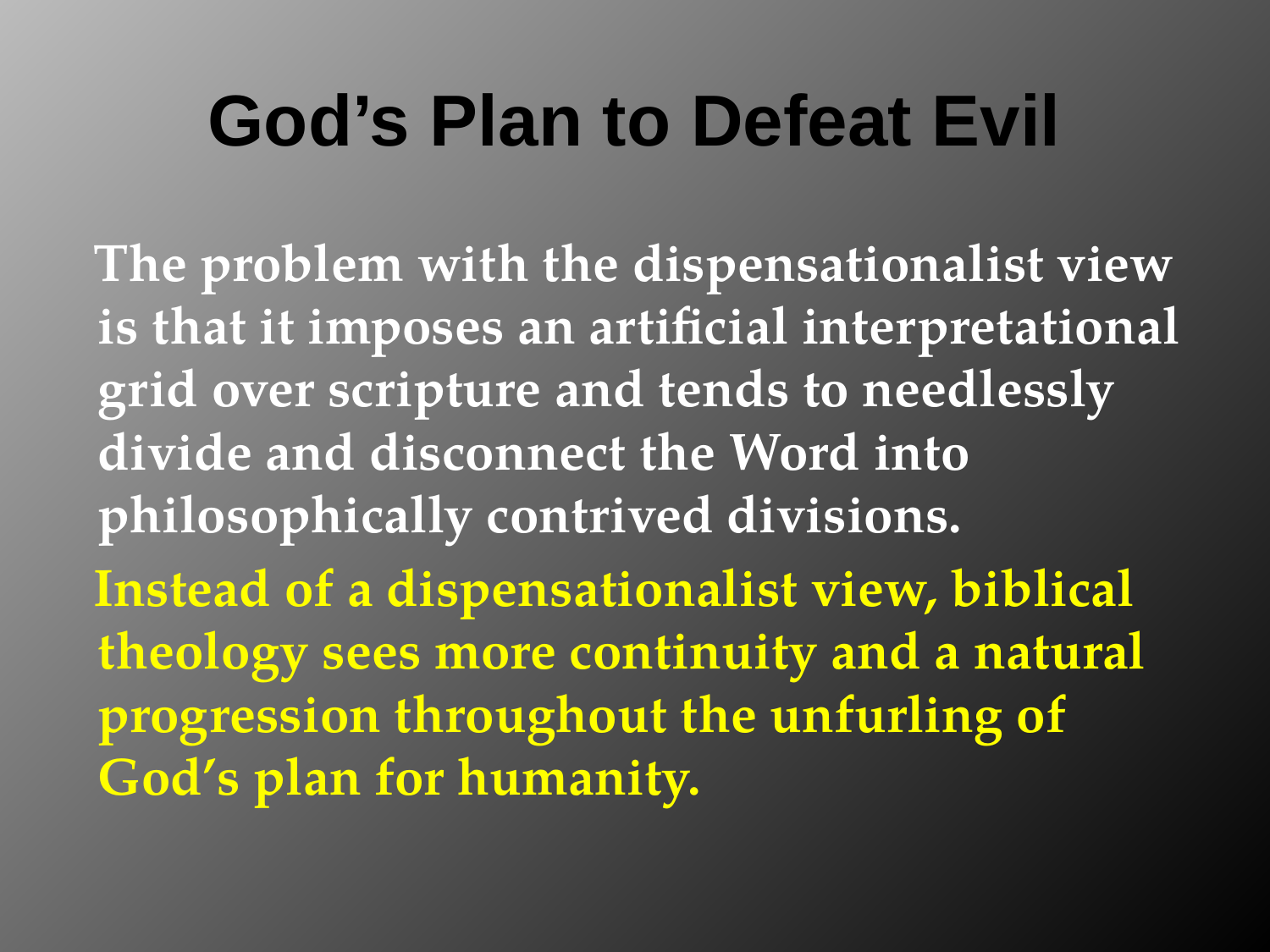

# God’s Plan to Defeat Evil
The problem with the dispensationalist view is that it imposes an artificial interpretational grid over scripture and tends to needlessly divide and disconnect the Word into philosophically contrived divisions.
Instead of a dispensationalist view, biblical theology sees more continuity and a natural  progression throughout the unfurling of God’s plan for humanity.